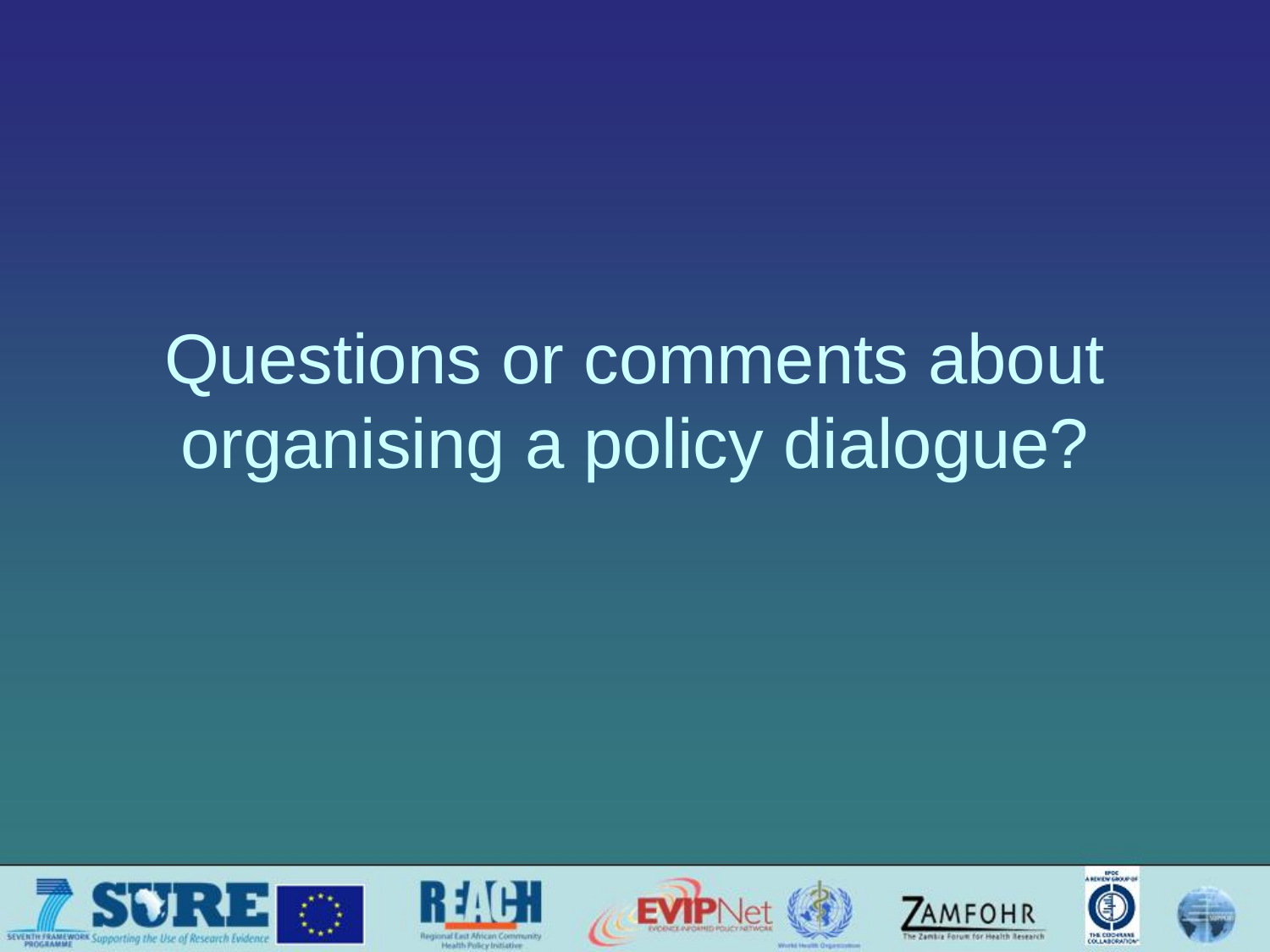

# Questions or comments about organising a policy dialogue?